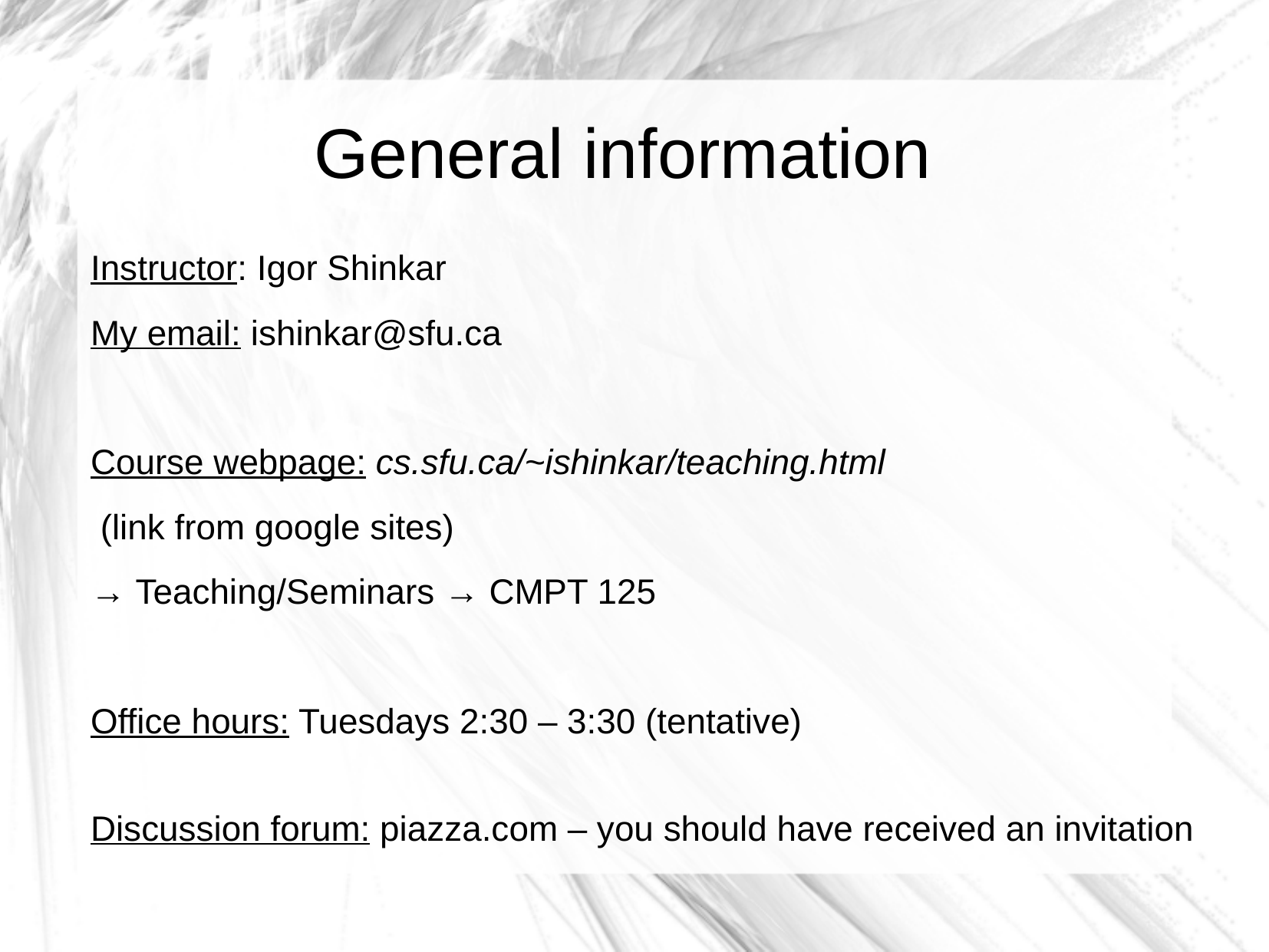

General information
Instructor: Igor Shinkar
My email: ishinkar@sfu.ca

Course webpage: cs.sfu.ca/~ishinkar/teaching.html
 (link from google sites)
→ Teaching/Seminars → CMPT 125

Office hours: Tuesdays 2:30 – 3:30 (tentative)
Discussion forum: piazza.com – you should have received an invitation